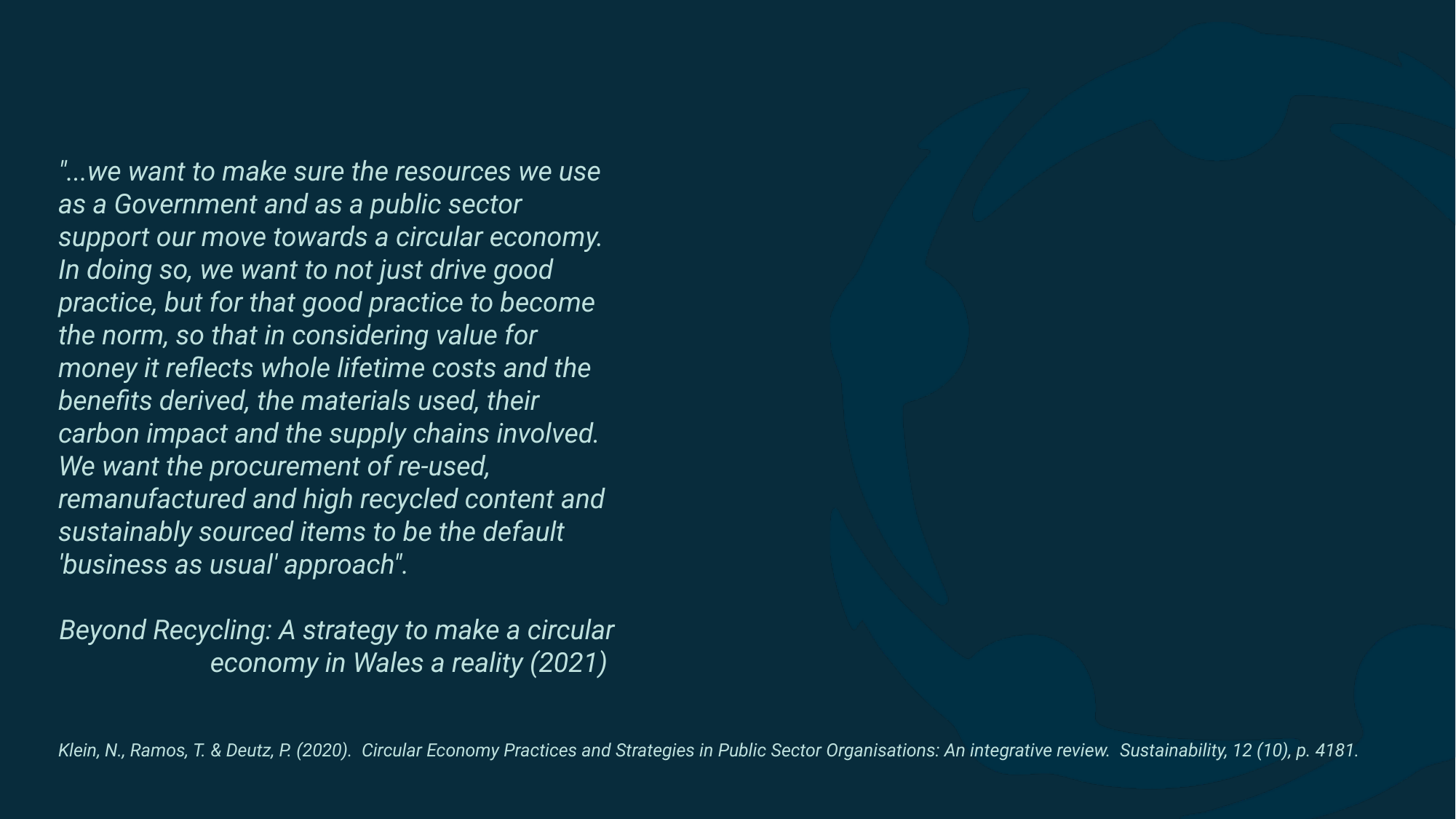

"...we want to make sure the resources we use as a Government and as a public sector support our move towards a circular economy.  In doing so, we want to not just drive good practice, but for that good practice to become the norm, so that in considering value for money it reflects whole lifetime costs and the benefits derived, the materials used, their carbon impact and the supply chains involved.  We want the procurement of re-used, remanufactured and high recycled content and sustainably sourced items to be the default 'business as usual' approach".

Beyond Recycling: A strategy to make a circular economy in Wales a reality (2021)
Klein, N., Ramos, T. & Deutz, P. (2020).  Circular Economy Practices and Strategies in Public Sector Organisations: An integrative review.  Sustainability, 12 (10), p. 4181.